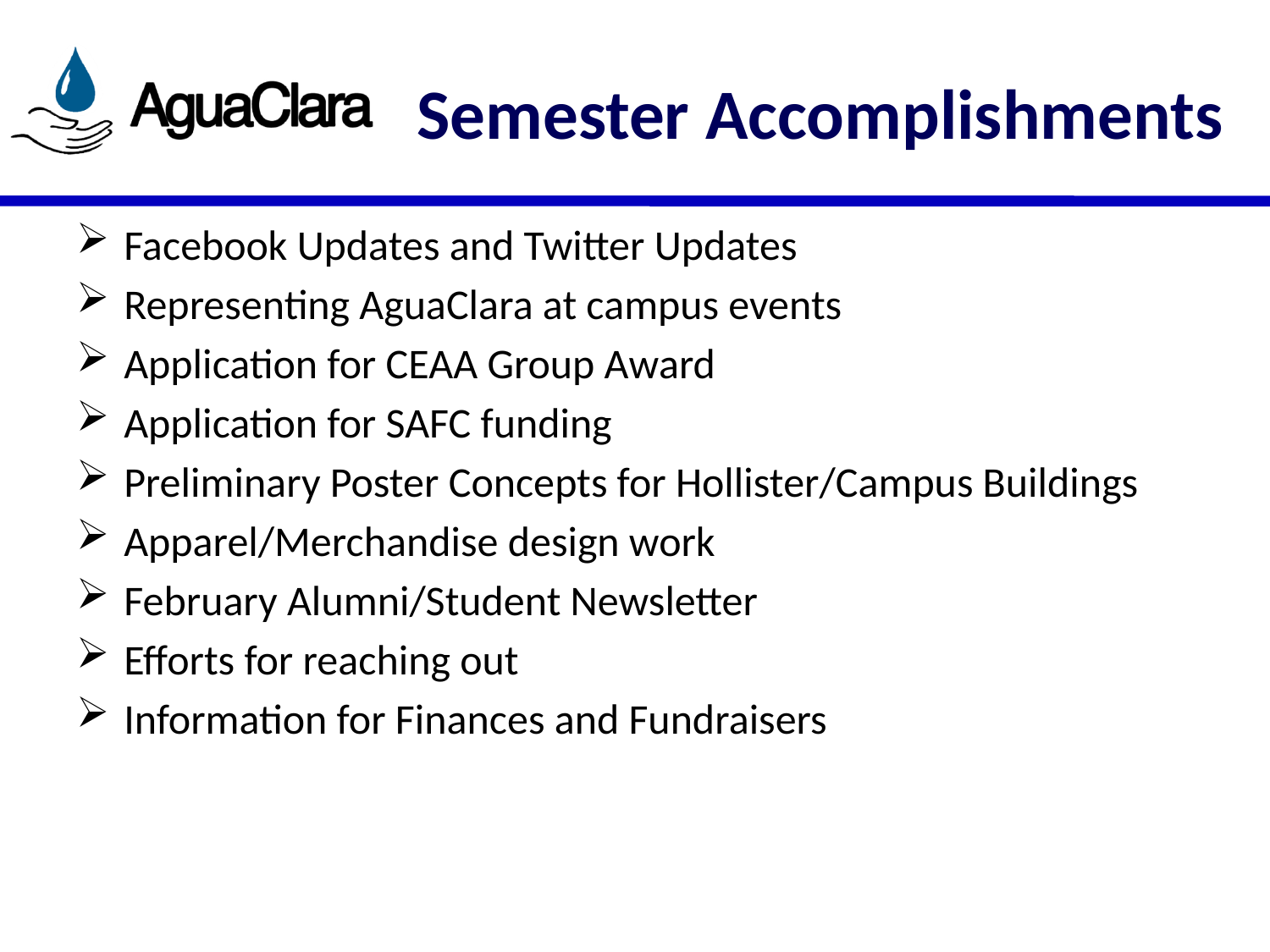

# Semester Accomplishments
Facebook Updates and Twitter Updates
Representing AguaClara at campus events
Application for CEAA Group Award
Application for SAFC funding
Preliminary Poster Concepts for Hollister/Campus Buildings
Apparel/Merchandise design work
February Alumni/Student Newsletter
Efforts for reaching out
Information for Finances and Fundraisers